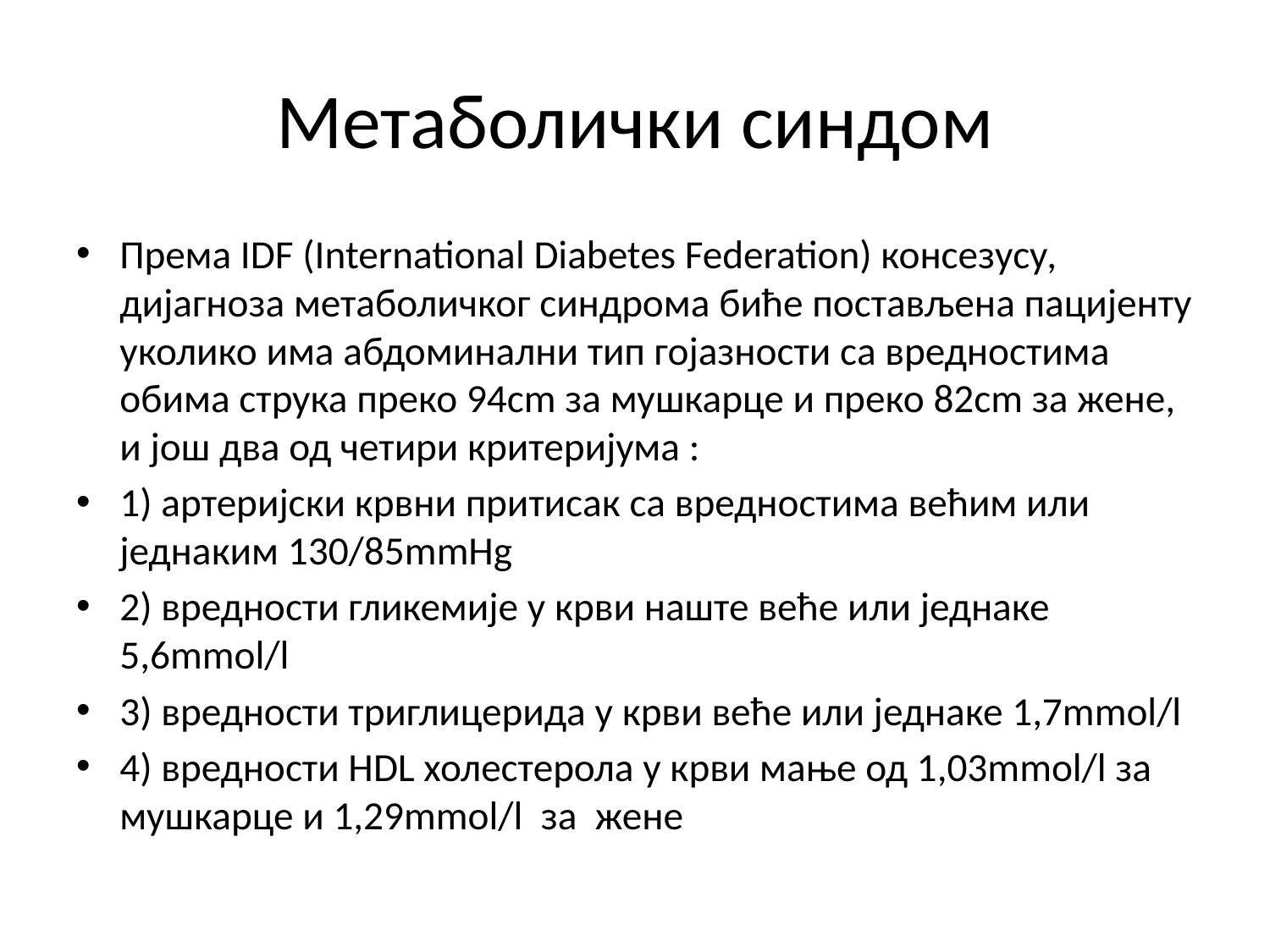

# Метаболички синдом
Према IDF (International Diabetes Federation) консезусу, дијагноза метаболичког синдрома биће постављена пацијенту уколико има абдоминални тип гојазности са вредностима обима струка преко 94cm за мушкарце и преко 82cm за жене, и још два од четири критеријума :
1) артеријски крвни притисак са вредностима већим или једнаким 130/85mmHg
2) вредности гликемије у крви наште веће или једнаке 5,6mmol/l
3) вредности триглицерида у крви веће или једнаке 1,7mmol/l
4) вредности HDL холестерола у крви мање од 1,03mmol/l за мушкарце и 1,29mmol/l  за  жене